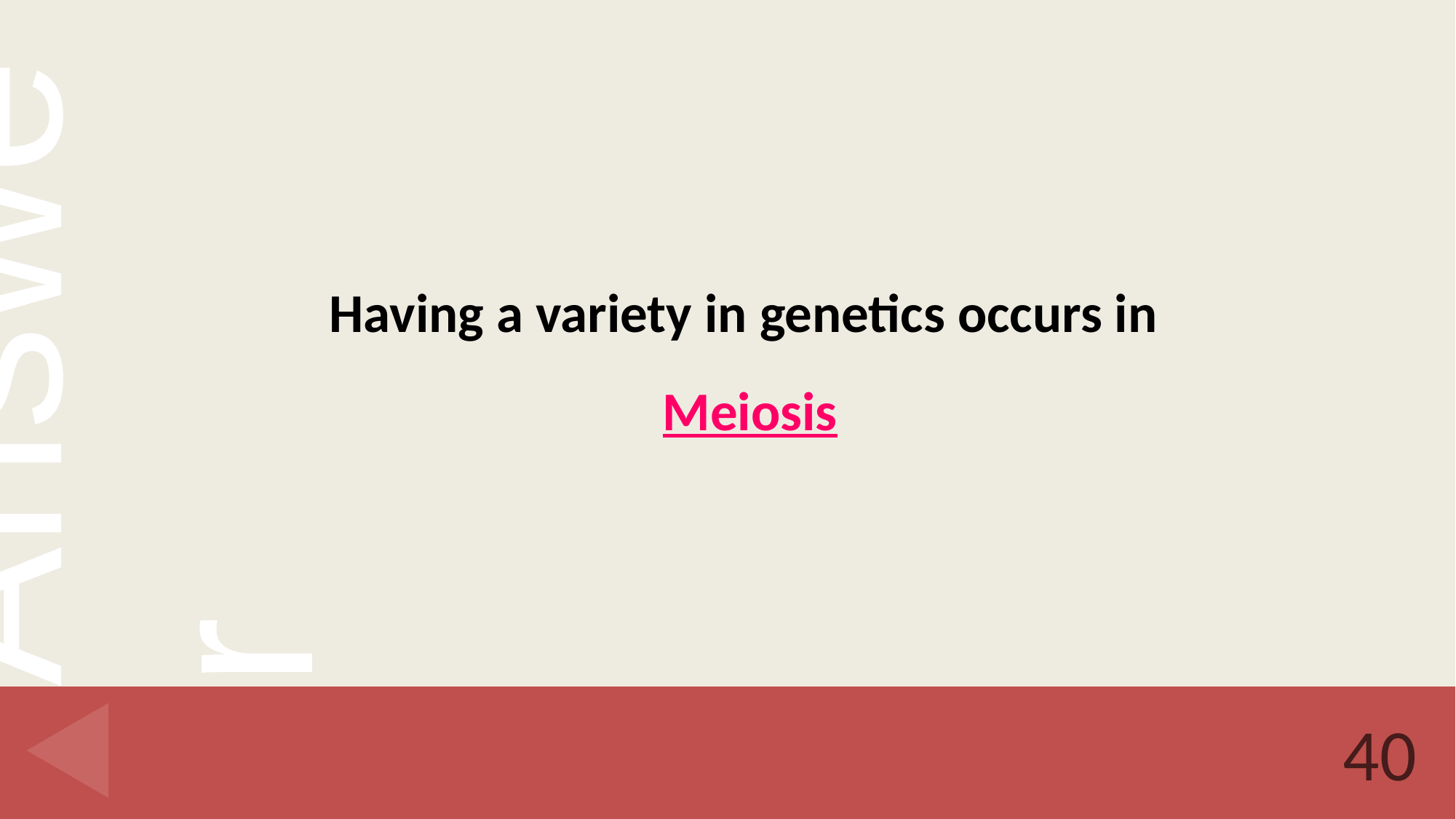

Having a variety in genetics occurs in
Meiosis
40